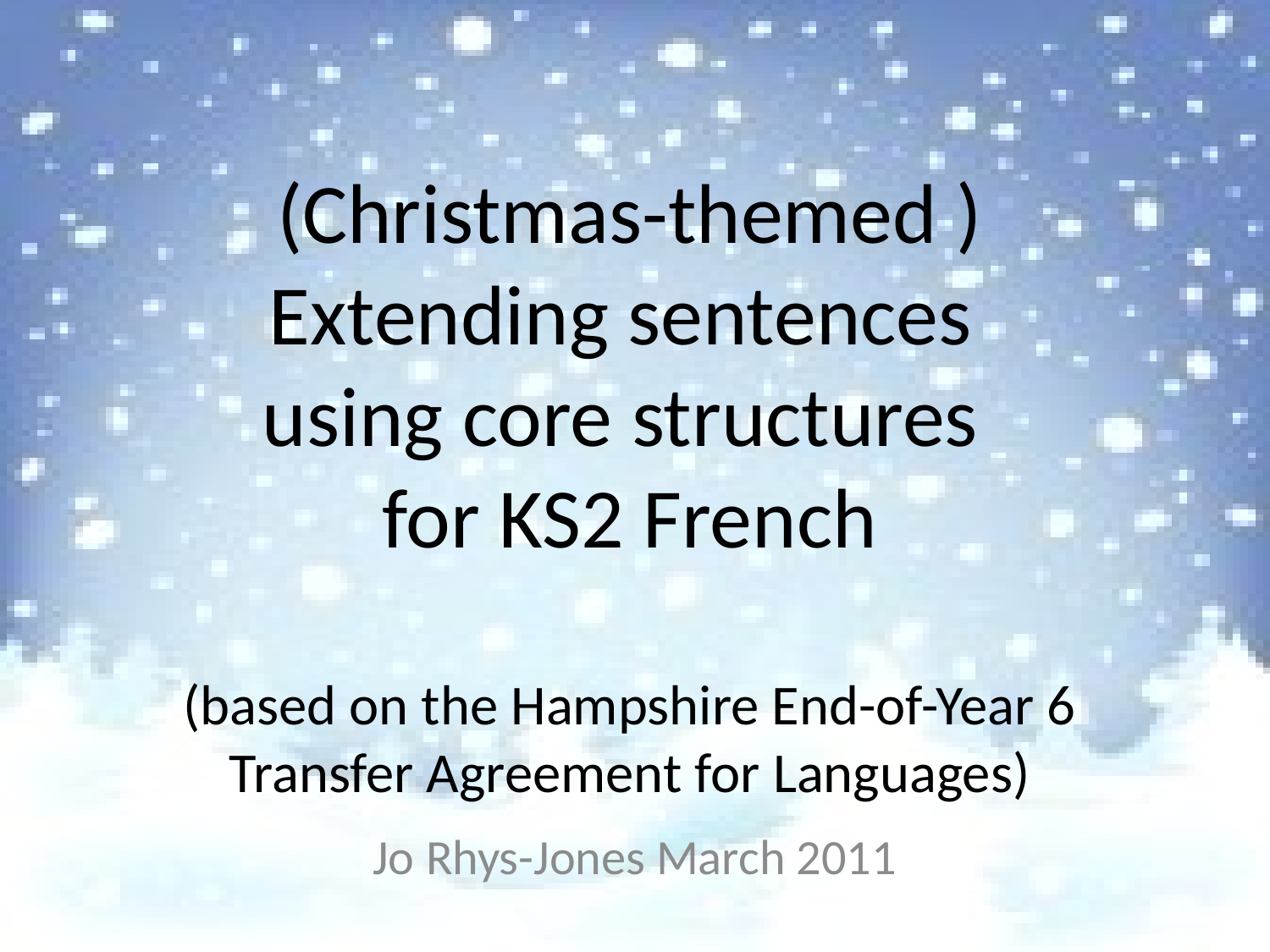

# (Christmas-themed ) Extending sentences using core structures for KS2 French (based on the Hampshire End-of-Year 6 Transfer Agreement for Languages)
Jo Rhys-Jones March 2011